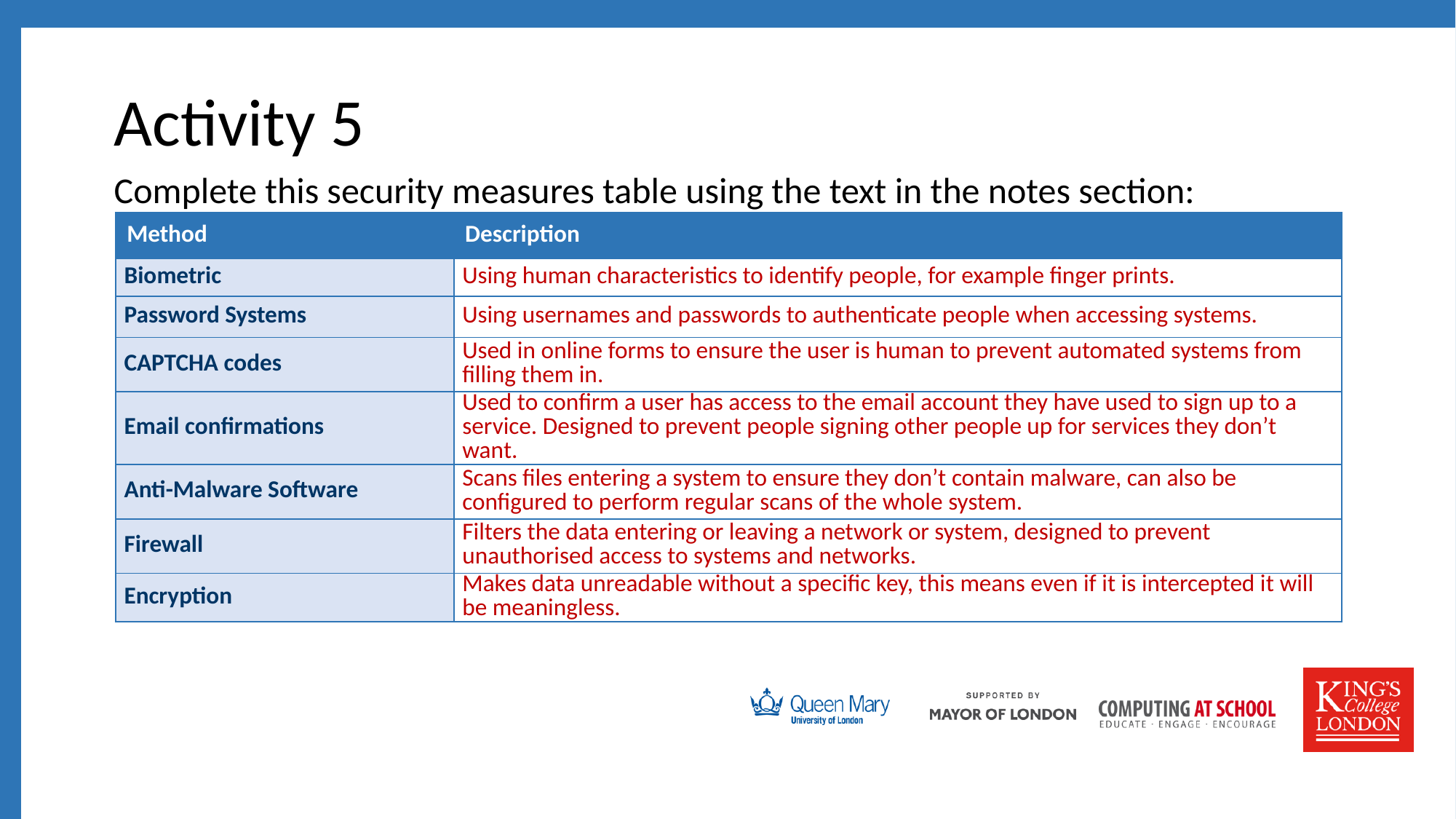

# Activity 5
Complete this security measures table using the text in the notes section:
| Method | Description |
| --- | --- |
| Biometric | Using human characteristics to identify people, for example finger prints. |
| Password Systems | Using usernames and passwords to authenticate people when accessing systems. |
| CAPTCHA codes | Used in online forms to ensure the user is human to prevent automated systems from filling them in. |
| Email confirmations | Used to confirm a user has access to the email account they have used to sign up to a service. Designed to prevent people signing other people up for services they don’t want. |
| Anti-Malware Software | Scans files entering a system to ensure they don’t contain malware, can also be configured to perform regular scans of the whole system. |
| Firewall | Filters the data entering or leaving a network or system, designed to prevent unauthorised access to systems and networks. |
| Encryption | Makes data unreadable without a specific key, this means even if it is intercepted it will be meaningless. |